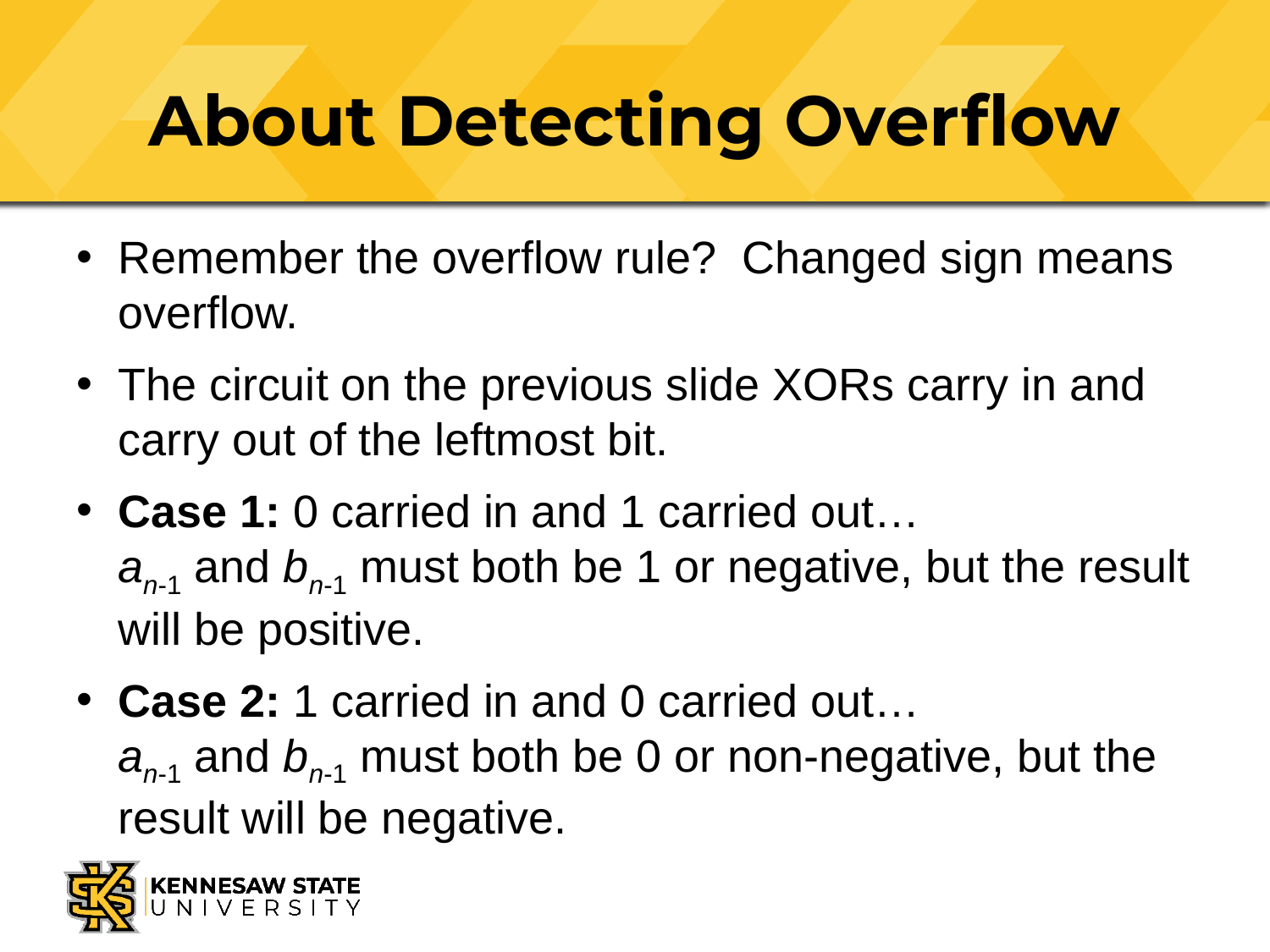

# About Detecting Overflow
Remember the overflow rule?  Changed sign means overflow.
The circuit on the previous slide XORs carry in and carry out of the leftmost bit.
Case 1: 0 carried in and 1 carried out…
an-1 and bn-1 must both be 1 or negative, but the result will be positive.
Case 2: 1 carried in and 0 carried out…
an-1 and bn-1 must both be 0 or non-negative, but the result will be negative.